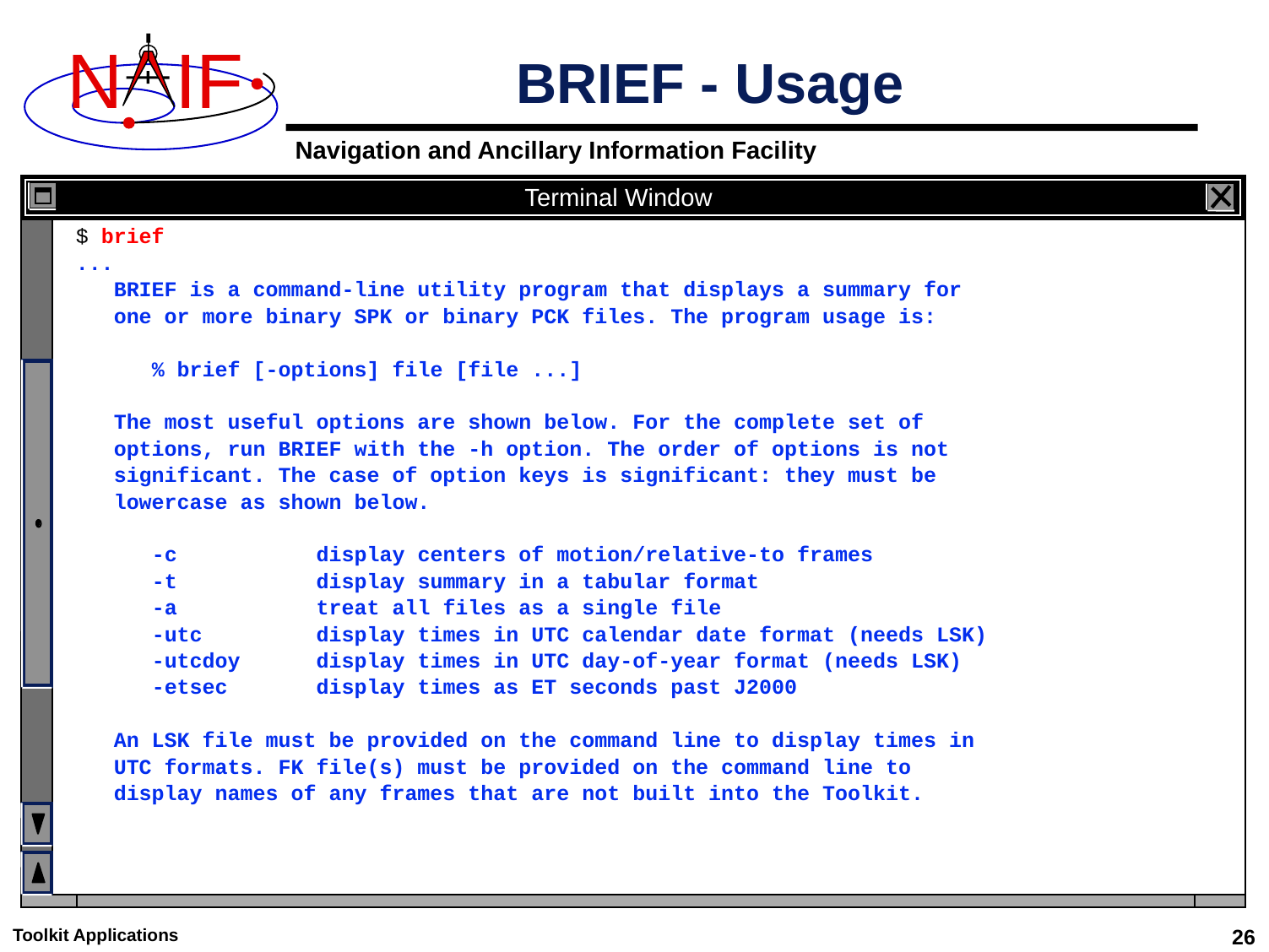

# BRIEF - Usage

Terminal Window

$ brief
...
   BRIEF is a command-line utility program that displays a summary for
   one or more binary SPK or binary PCK files. The program usage is:

      % brief [-options] file [file ...]

   The most useful options are shown below. For the complete set of
   options, run BRIEF with the -h option. The order of options is not
   significant. The case of option keys is significant: they must be
   lowercase as shown below.

      -c           display centers of motion/relative-to frames
      -t           display summary in a tabular format
      -a           treat all files as a single file
      -utc         display times in UTC calendar date format (needs LSK)
      -utcdoy      display times in UTC day-of-year format (needs LSK)
      -etsec       display times as ET seconds past J2000

   An LSK file must be provided on the command line to display times in
   UTC formats. FK file(s) must be provided on the command line to
   display names of any frames that are not built into the Toolkit.

Toolkit Applications
26